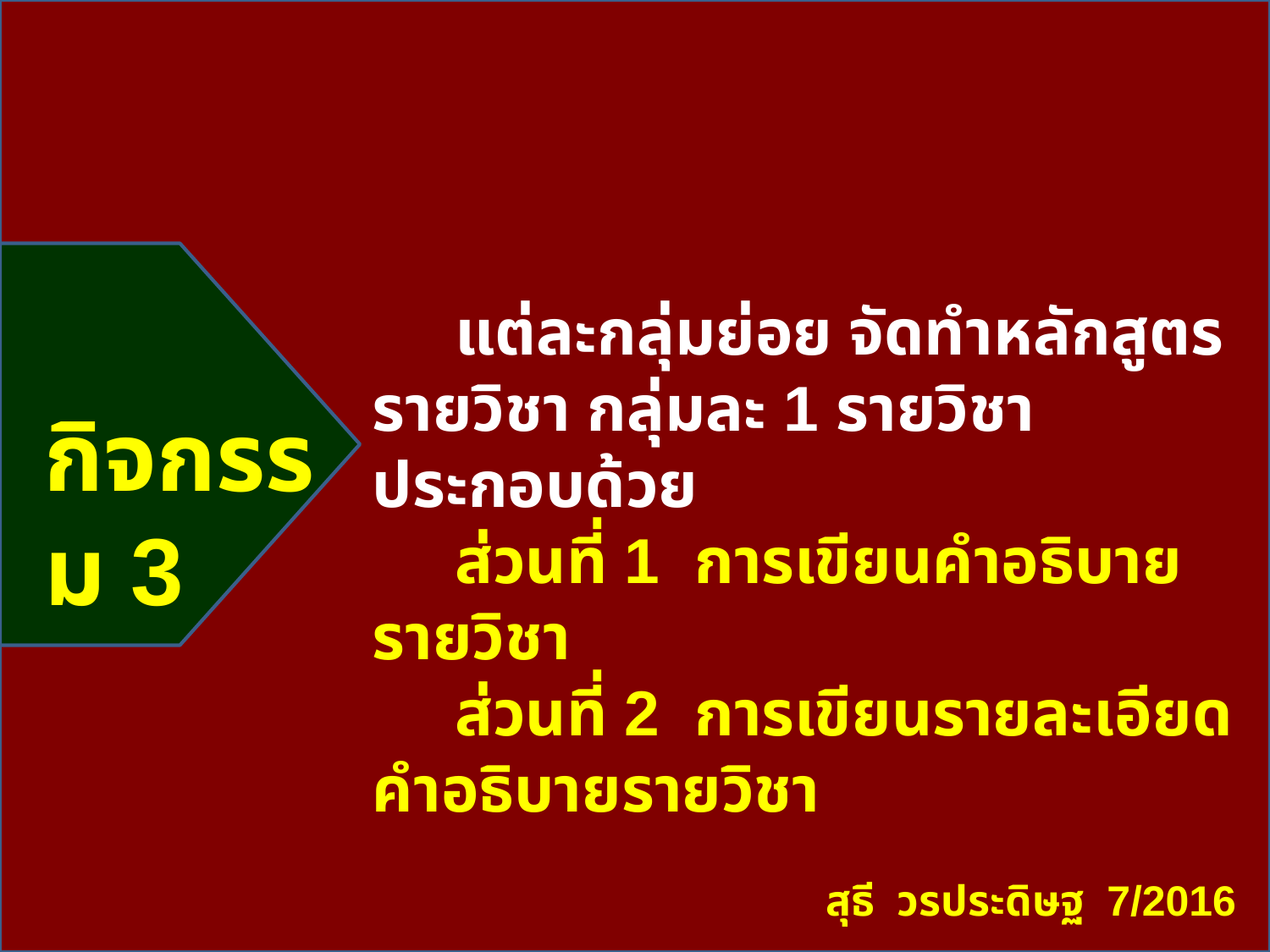

แต่ละกลุ่มย่อย จัดทำหลักสูตรรายวิชา กลุ่มละ 1 รายวิชา ประกอบด้วย
     ส่วนที่ 1  การเขียนคำอธิบายรายวิชา
     ส่วนที่ 2  การเขียนรายละเอียดคำอธิบายรายวิชา

กิจกรรม 3
สุธี  วรประดิษฐ  7/2016